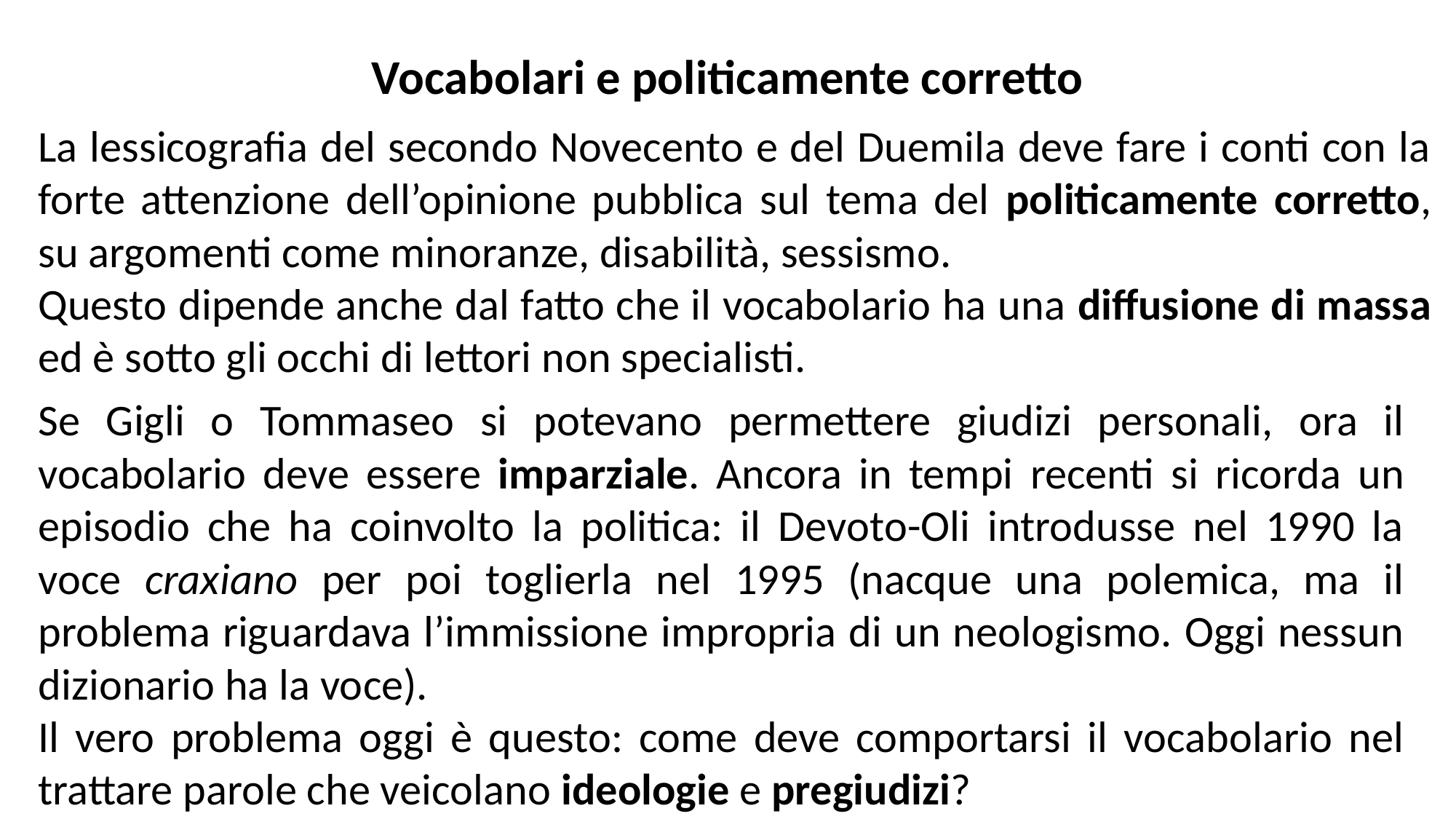

Vocabolari e politicamente corretto
La lessicografia del secondo Novecento e del Duemila deve fare i conti con la forte attenzione dell’opinione pubblica sul tema del politicamente corretto, su argomenti come minoranze, disabilità, sessismo.
Questo dipende anche dal fatto che il vocabolario ha una diffusione di massa ed è sotto gli occhi di lettori non specialisti.
Se Gigli o Tommaseo si potevano permettere giudizi personali, ora il vocabolario deve essere imparziale. Ancora in tempi recenti si ricorda un episodio che ha coinvolto la politica: il Devoto-Oli introdusse nel 1990 la voce craxiano per poi toglierla nel 1995 (nacque una polemica, ma il problema riguardava l’immissione impropria di un neologismo. Oggi nessun dizionario ha la voce).
Il vero problema oggi è questo: come deve comportarsi il vocabolario nel trattare parole che veicolano ideologie e pregiudizi?